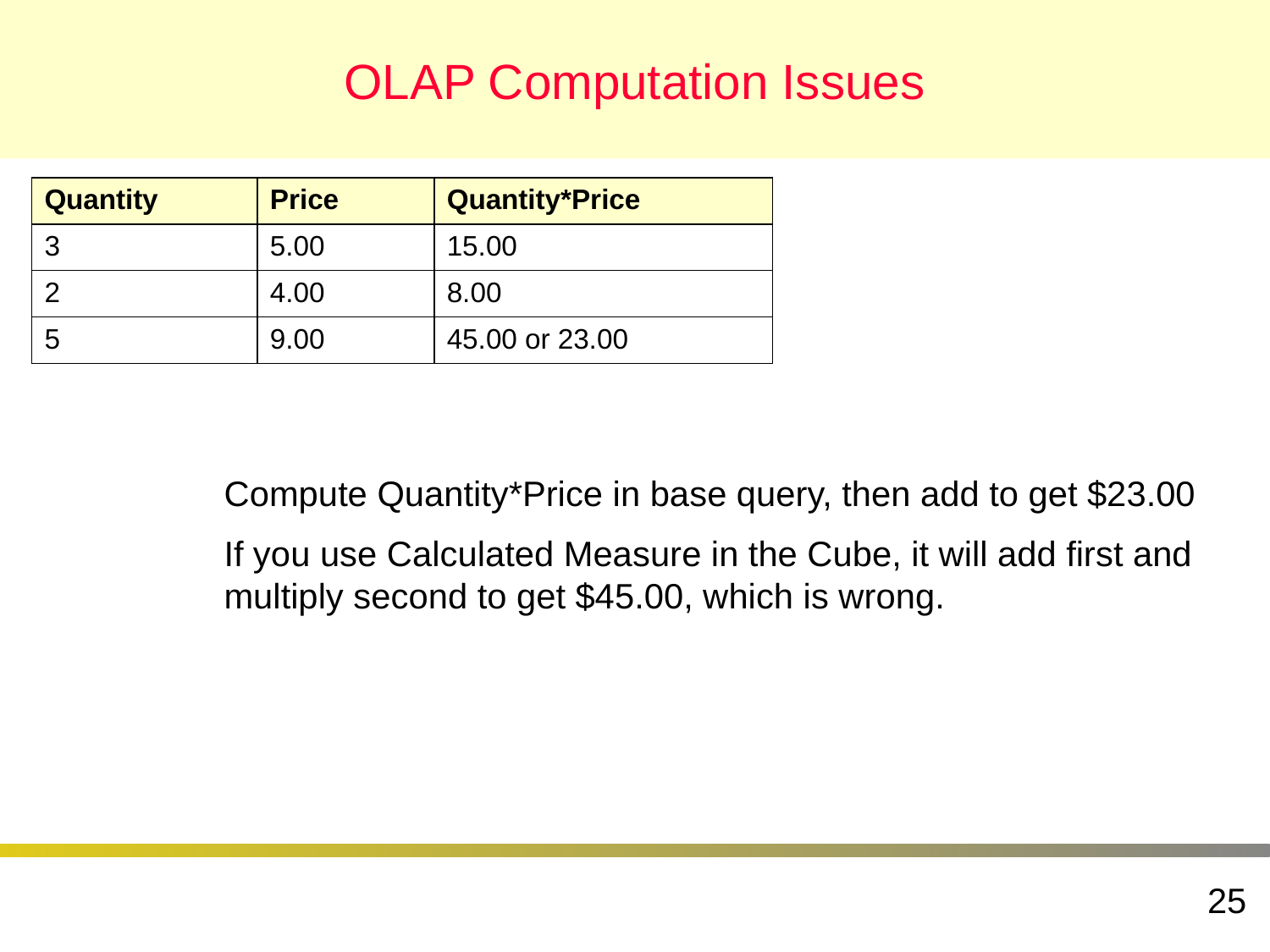

# OLAP Computation Issues
| Quantity | Price | Quantity\*Price |
| --- | --- | --- |
| 3 | 5.00 | 15.00 |
| 2 | 4.00 | 8.00 |
| 5 | 9.00 | 45.00 or 23.00 |
Compute Quantity*Price in base query, then add to get $23.00
If you use Calculated Measure in the Cube, it will add first and multiply second to get $45.00, which is wrong.
25